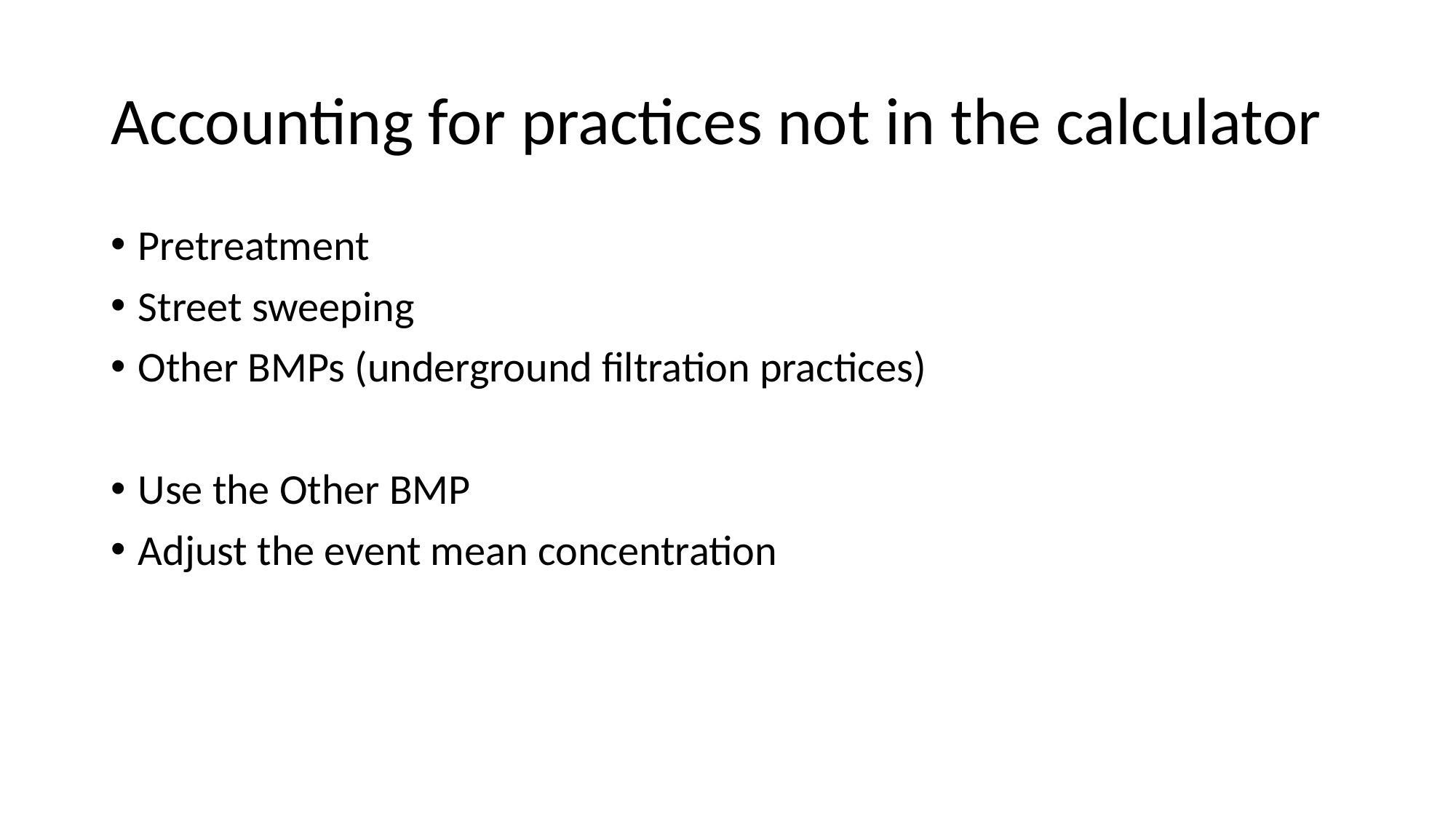

# Accounting for practices not in the calculator
Pretreatment
Street sweeping
Other BMPs (underground filtration practices)

Use the Other BMP
Adjust the event mean concentration